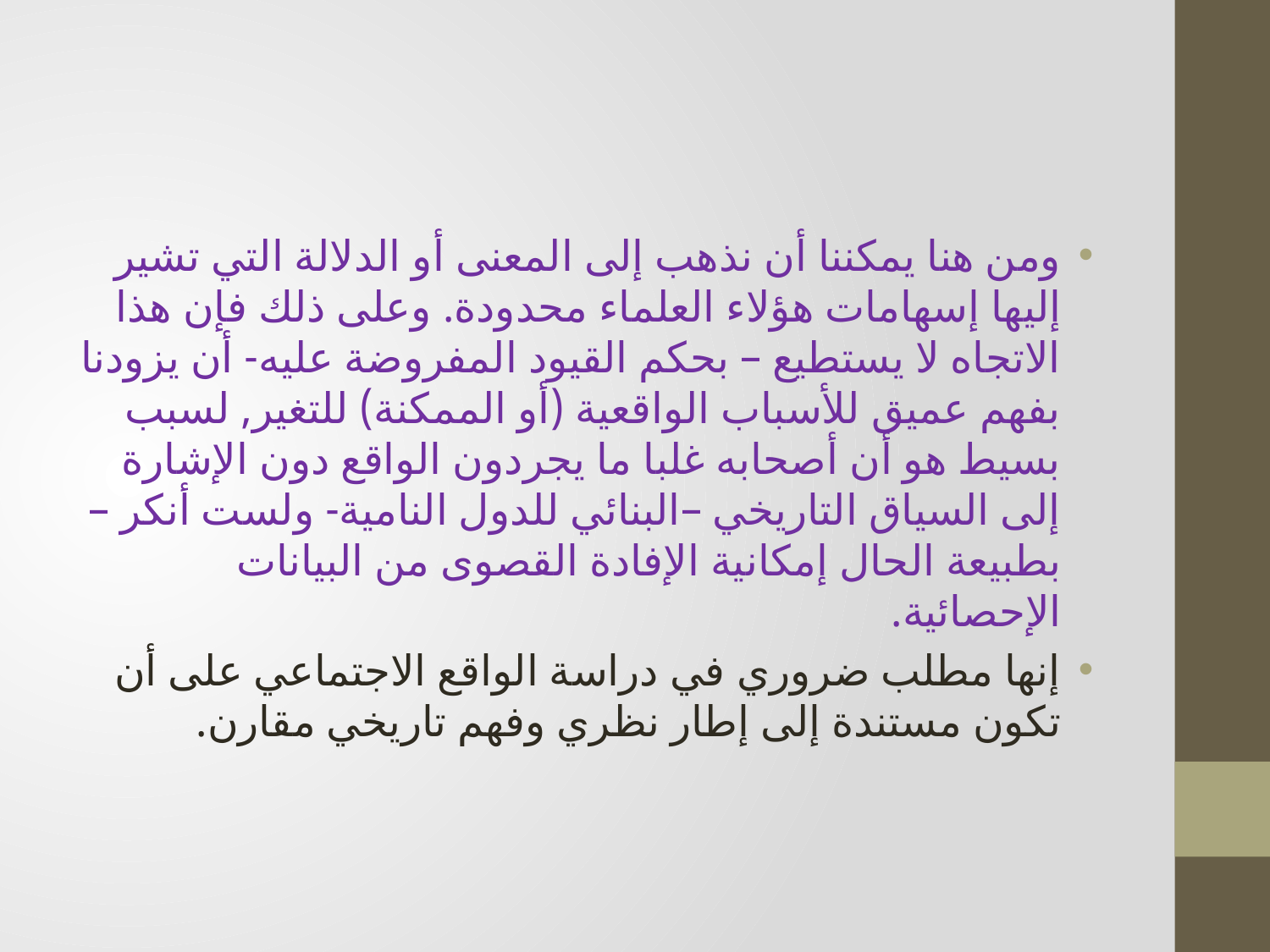

#
ومن هنا يمكننا أن نذهب إلى المعنى أو الدلالة التي تشير إليها إسهامات هؤلاء العلماء محدودة. وعلى ذلك فإن هذا الاتجاه لا يستطيع – بحكم القيود المفروضة عليه- أن يزودنا بفهم عميق للأسباب الواقعية (أو الممكنة) للتغير, لسبب بسيط هو أن أصحابه غلبا ما يجردون الواقع دون الإشارة إلى السياق التاريخي –البنائي للدول النامية- ولست أنكر –بطبيعة الحال إمكانية الإفادة القصوى من البيانات الإحصائية.
إنها مطلب ضروري في دراسة الواقع الاجتماعي على أن تكون مستندة إلى إطار نظري وفهم تاريخي مقارن.